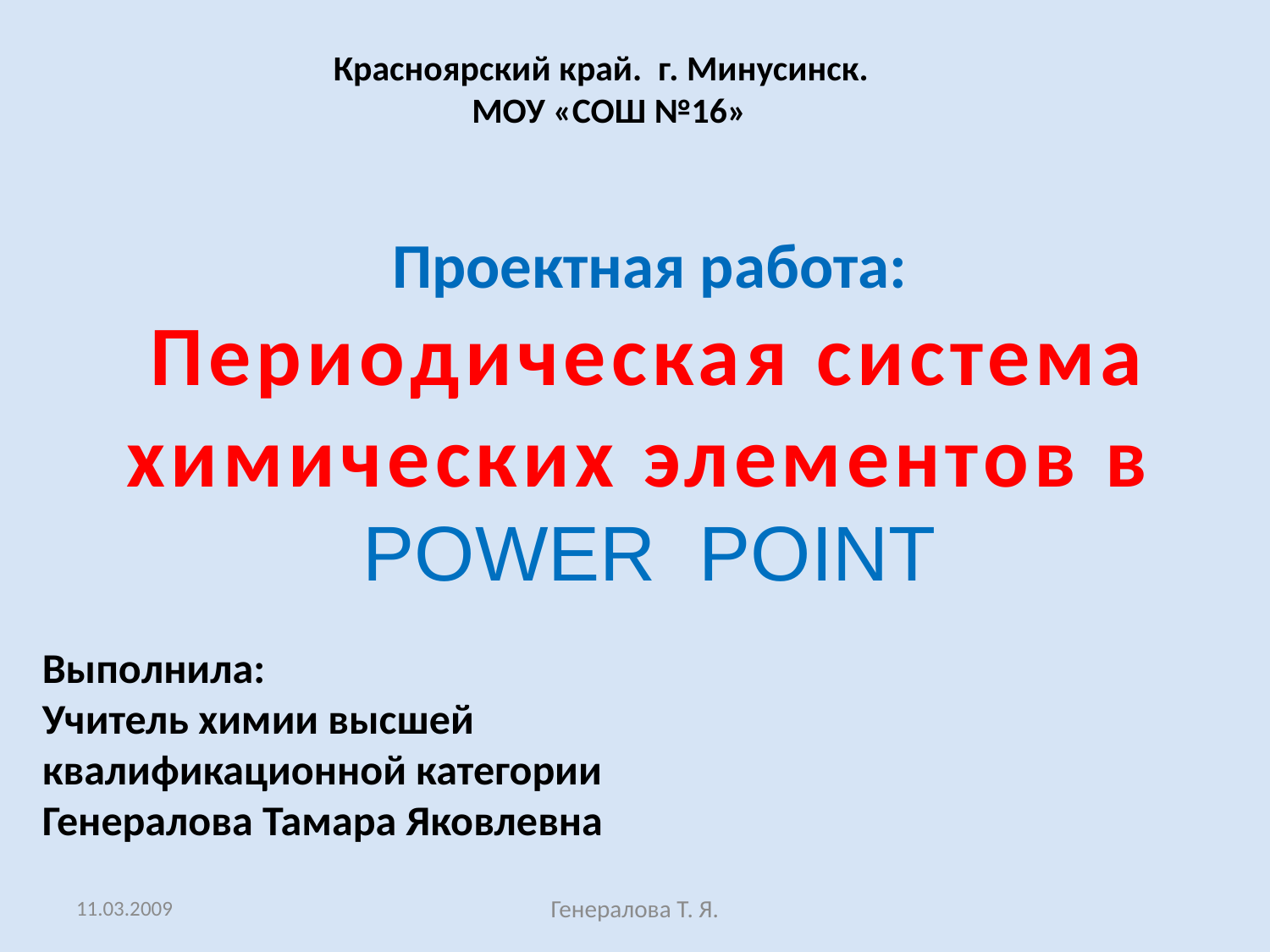

Красноярский край.  г. Минусинск.
 МОУ «СОШ №16»
Проектная работа:
Периодическая система химических элементов в
POWER  POINT
Выполнила:
Учитель химии высшей
квалификационной категории
Генералова Тамара Яковлевна
11.03.2009
Генералова Т. Я.